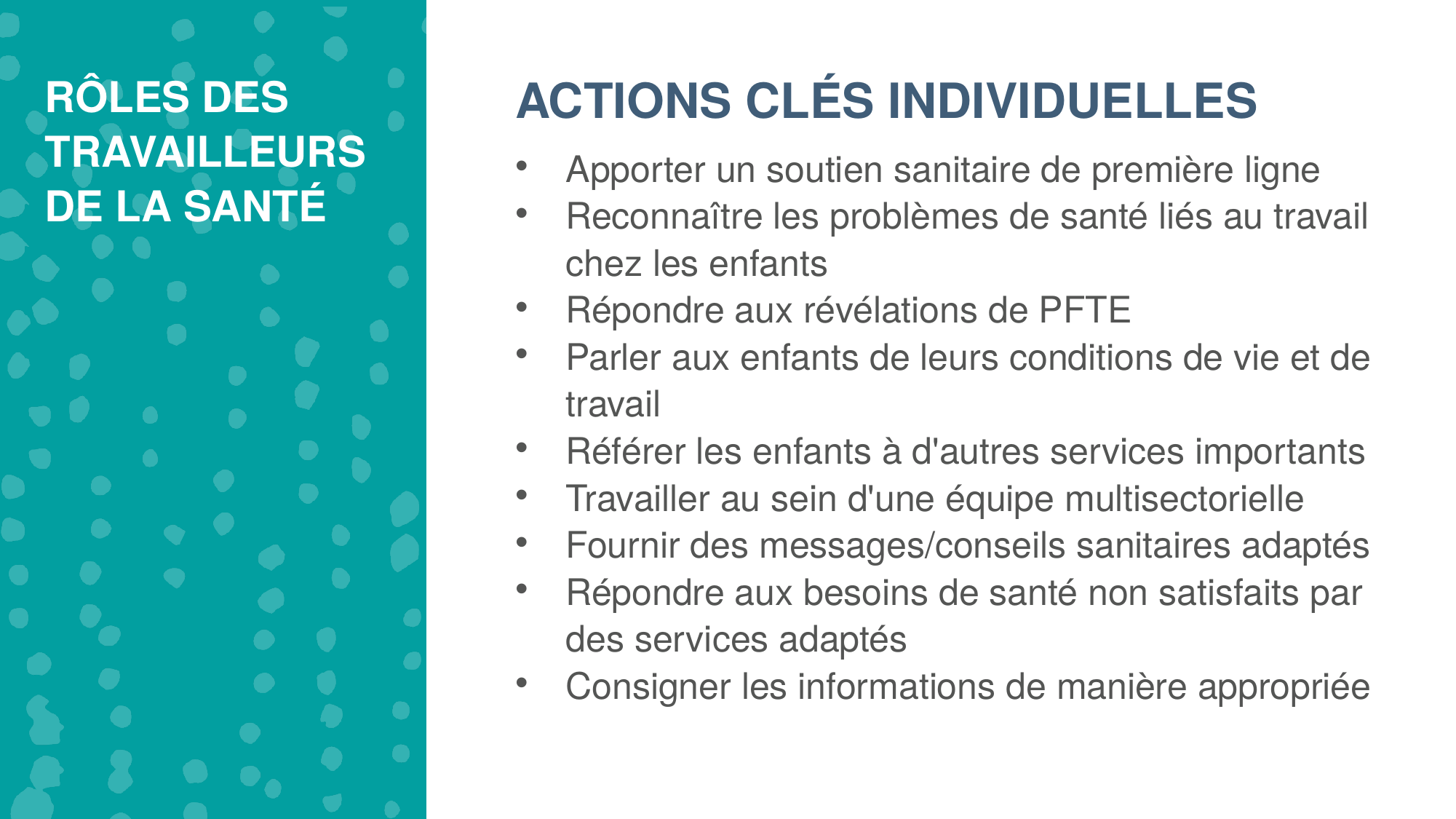

RÔLES DES TRAVAILLEURS DE LA SANTÉ
ACTIONS CLÉS INDIVIDUELLES
Apporter un soutien sanitaire de première ligne
Reconnaître les problèmes de santé liés au travail chez les enfants
Répondre aux révélations de PFTE
Parler aux enfants de leurs conditions de vie et de travail
Référer les enfants à d'autres services importants
Travailler au sein d'une équipe multisectorielle
Fournir des messages/conseils sanitaires adaptés
Répondre aux besoins de santé non satisfaits par des services adaptés
Consigner les informations de manière appropriée